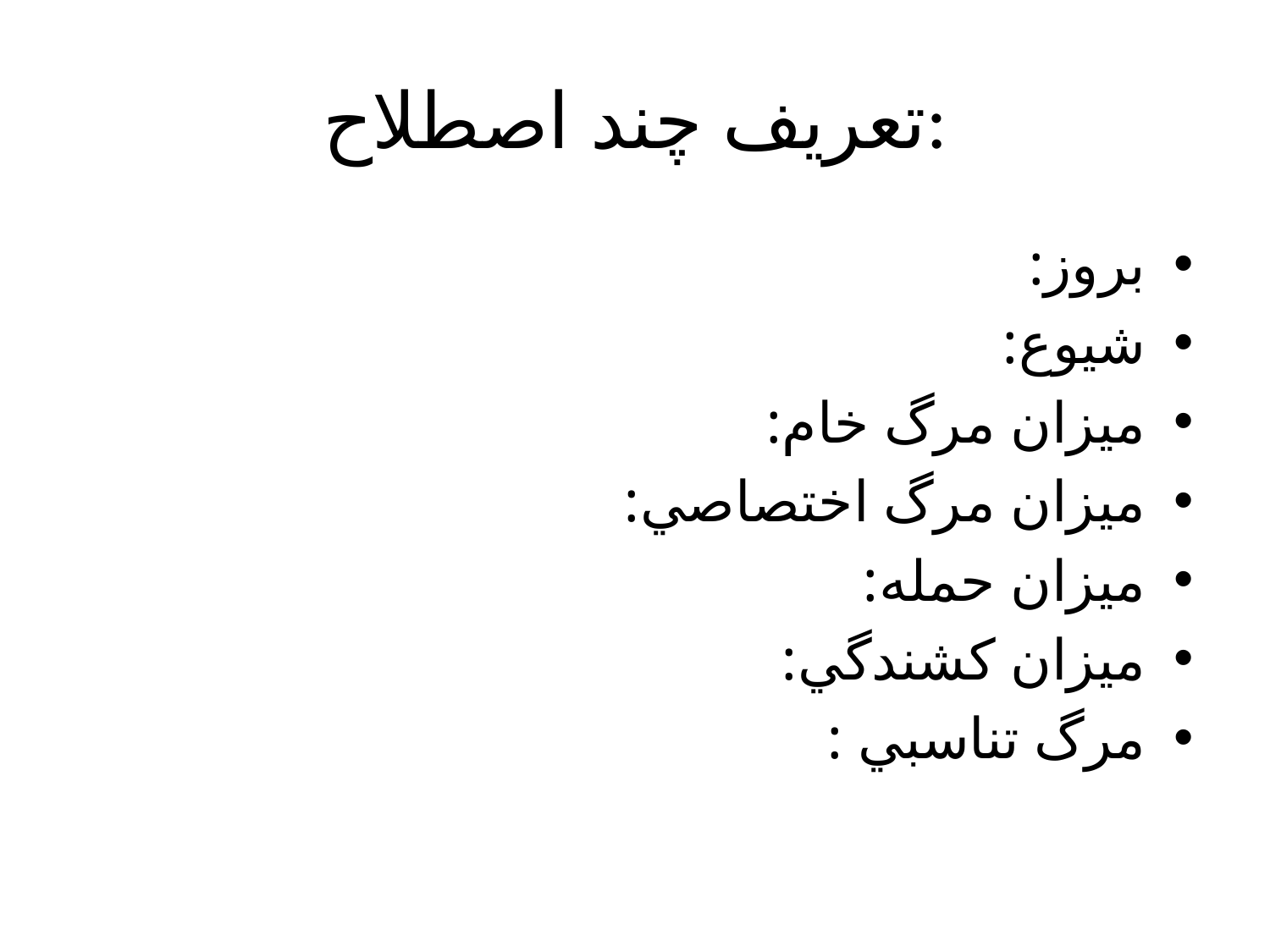

# تعريف چند اصطلاح:
بروز:
شيوع:
ميزان مرگ خام:
ميزان مرگ اختصاصي:
ميزان حمله:
ميزان کشندگي:
مرگ تناسبي :